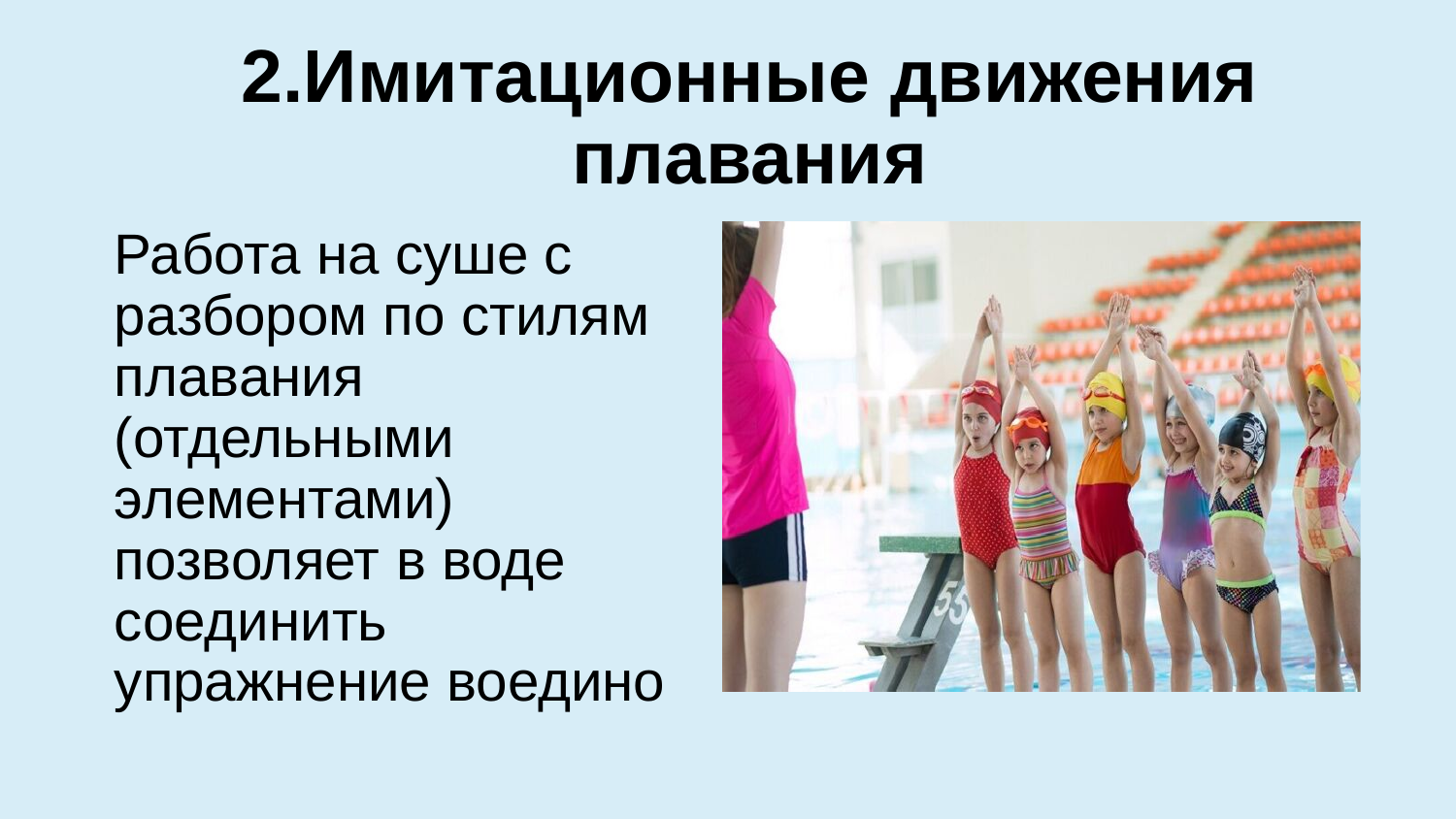

# 2.Имитационные движения плавания
Работа на суше с разбором по стилям плавания (отдельными элементами) позволяет в воде соединить упражнение воедино